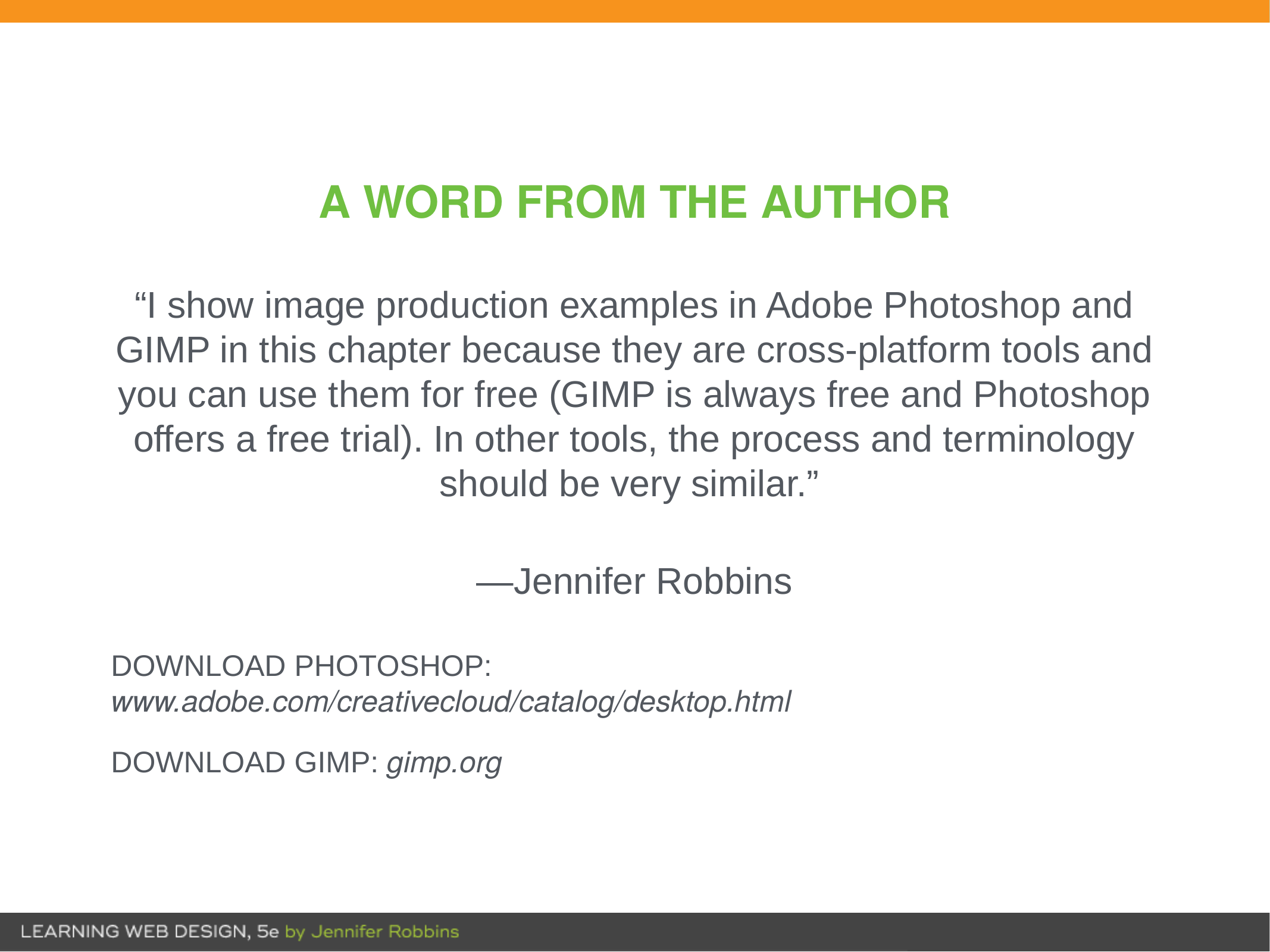

A WORD FROM THE AUTHOR

“I show image production examples in Adobe Photoshop and GIMP in this chapter because they are cross-platform tools and you can use them for free (GIMP is always free and Photoshop offers a free trial). In other tools, the process and terminology should be very similar.”

—Jennifer Robbins

DOWNLOAD PHOTOSHOP:
www.adobe.com/creativecloud/catalog/desktop.html
DOWNLOAD GIMP: gimp.org